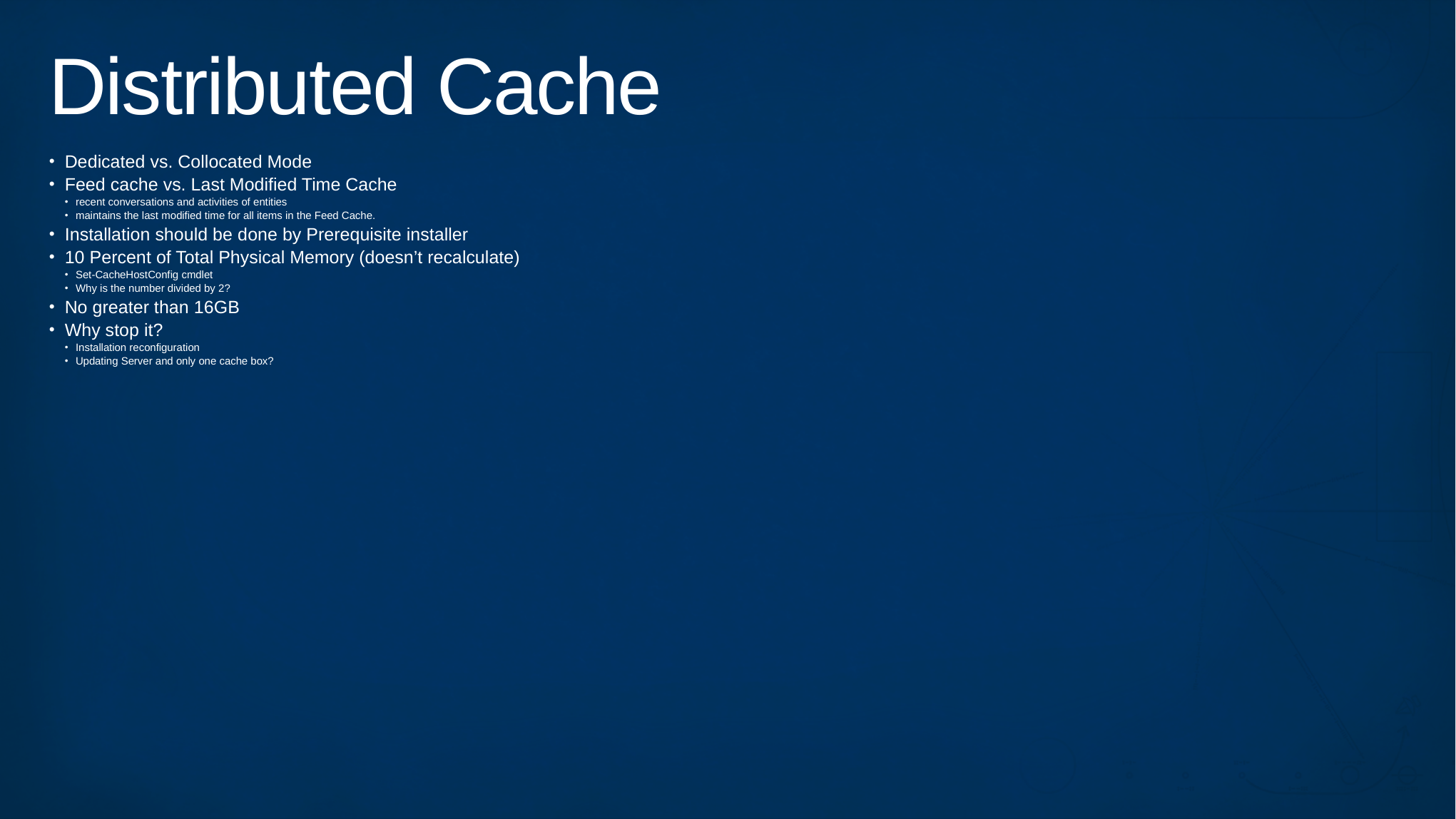

# Distributed Cache
Dedicated vs. Collocated Mode
Feed cache vs. Last Modified Time Cache
recent conversations and activities of entities
maintains the last modified time for all items in the Feed Cache.
Installation should be done by Prerequisite installer
10 Percent of Total Physical Memory (doesn’t recalculate)
Set-CacheHostConfig cmdlet
Why is the number divided by 2?
No greater than 16GB
Why stop it?
Installation reconfiguration
Updating Server and only one cache box?